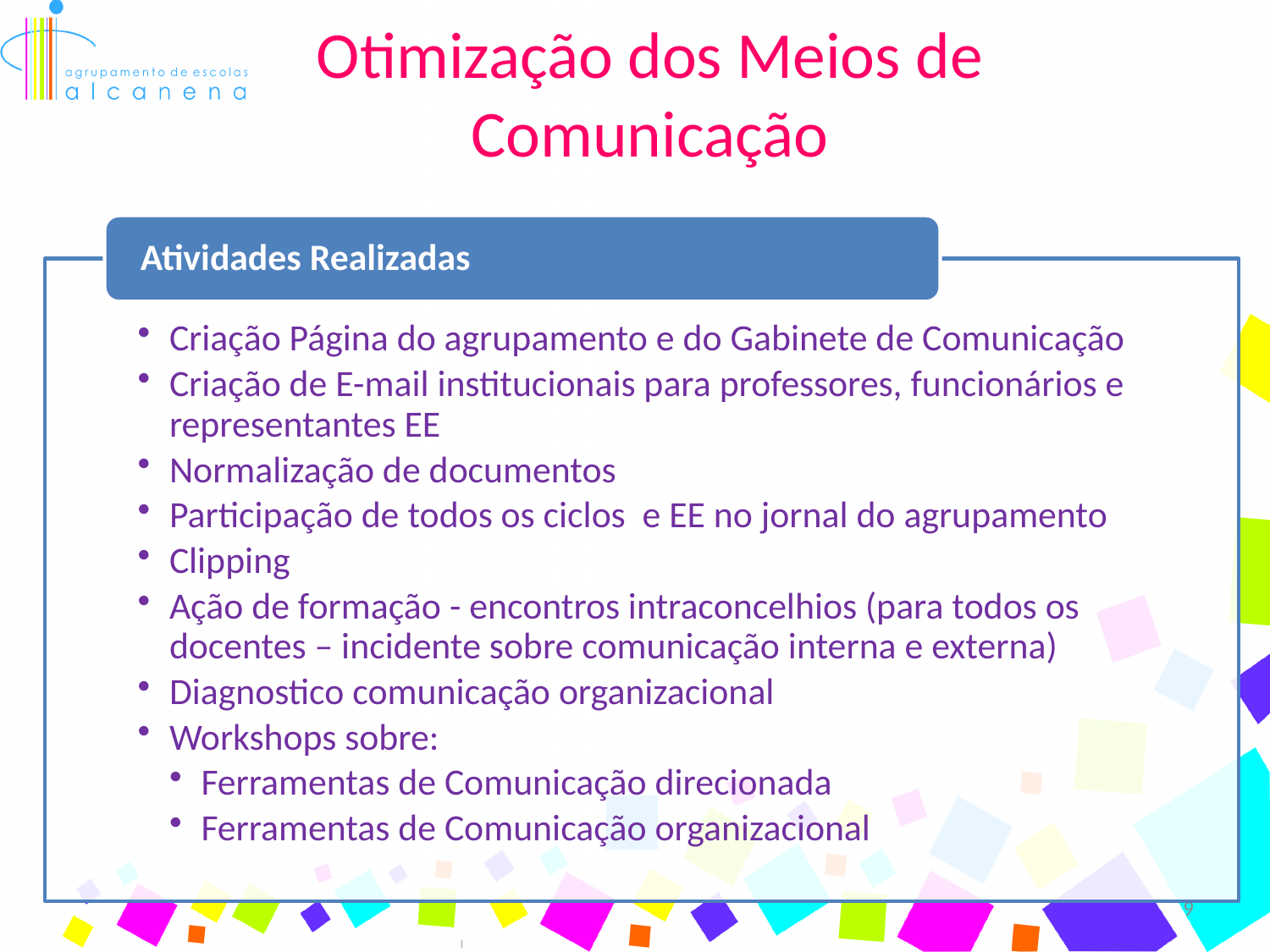

Otimização dos Meios de Comunicação
Criação Página do agrupamento e do Gabinete de Comunicação
Criação de E-mail institucionais para professores, funcionários e representantes EE
Normalização de documentos
Participação de todos os ciclos  e EE no jornal do agrupamento
Clipping
Ação de formação - encontros intraconcelhios (para todos os docentes – incidente sobre comunicação interna e externa)
Diagnostico comunicação organizacional
Workshops sobre:
Ferramentas de Comunicação direcionada
Ferramentas de Comunicação organizacional
Atividades Realizadas
9